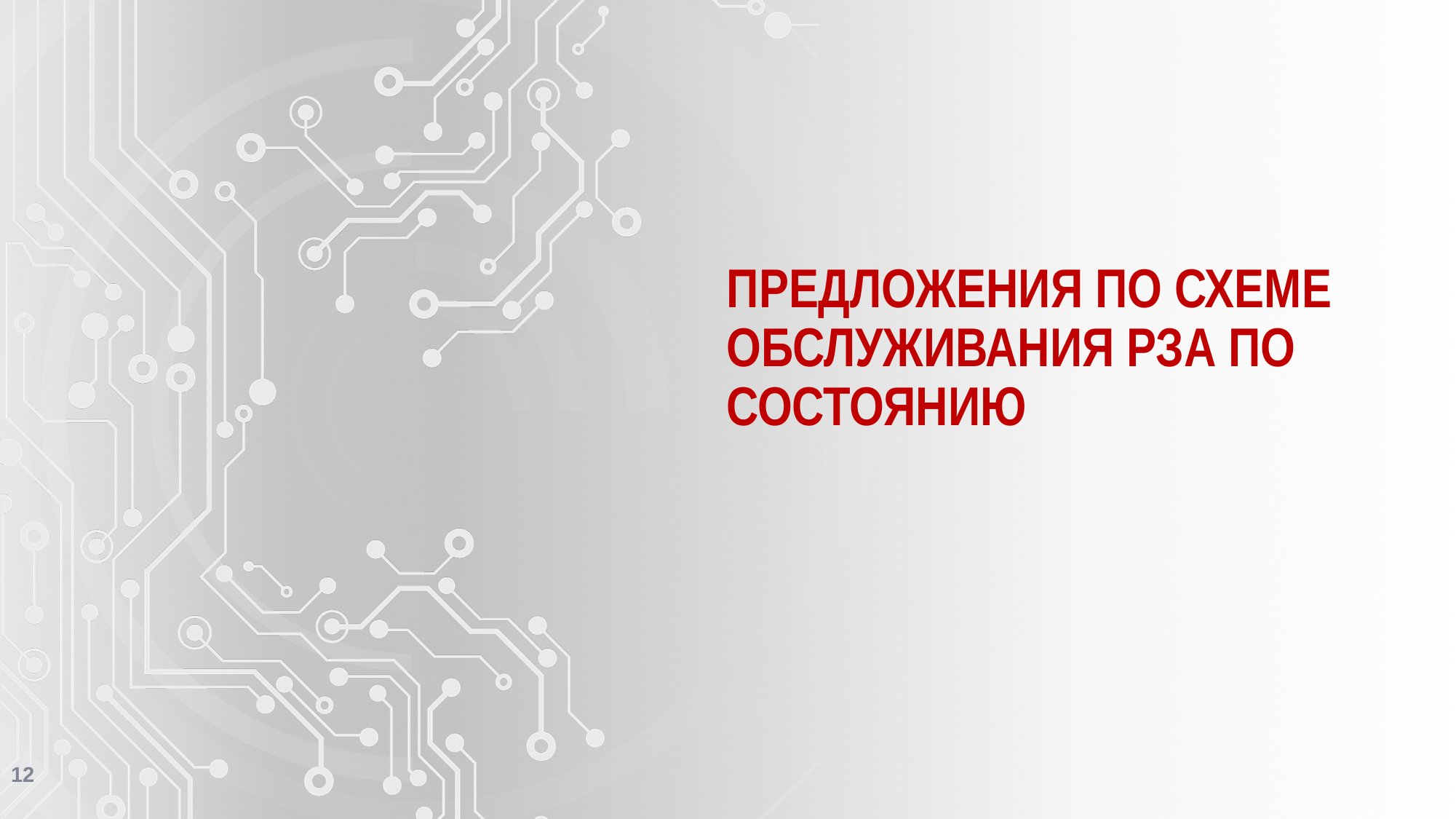

# Предложения по схеме обслуживания РЗА по состоянию
12